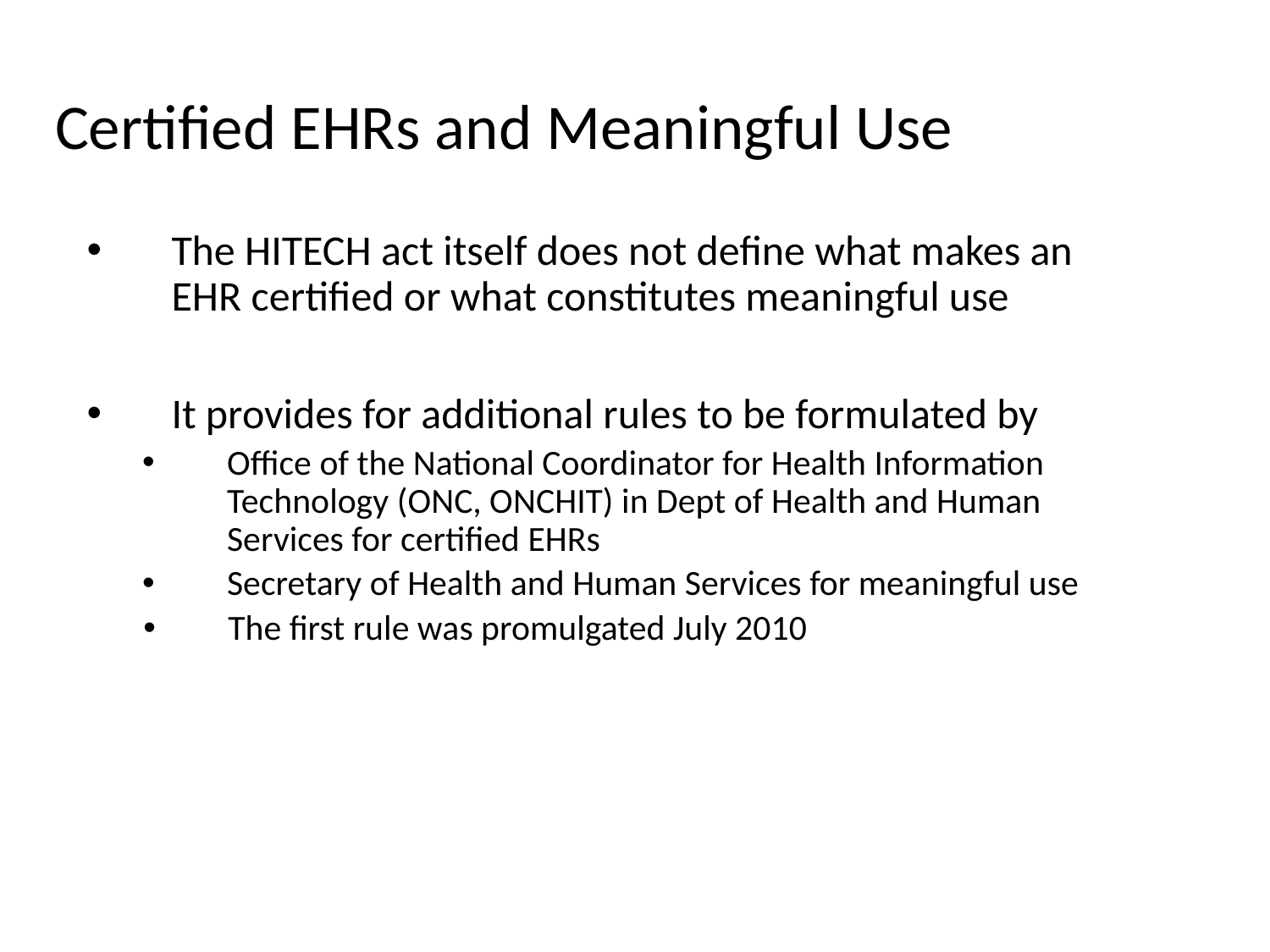

# Certified EHRs and Meaningful Use
The HITECH act itself does not define what makes an EHR certified or what constitutes meaningful use

It provides for additional rules to be formulated by
Office of the National Coordinator for Health Information Technology (ONC, ONCHIT) in Dept of Health and Human Services for certified EHRs
Secretary of Health and Human Services for meaningful use
The first rule was promulgated July 2010